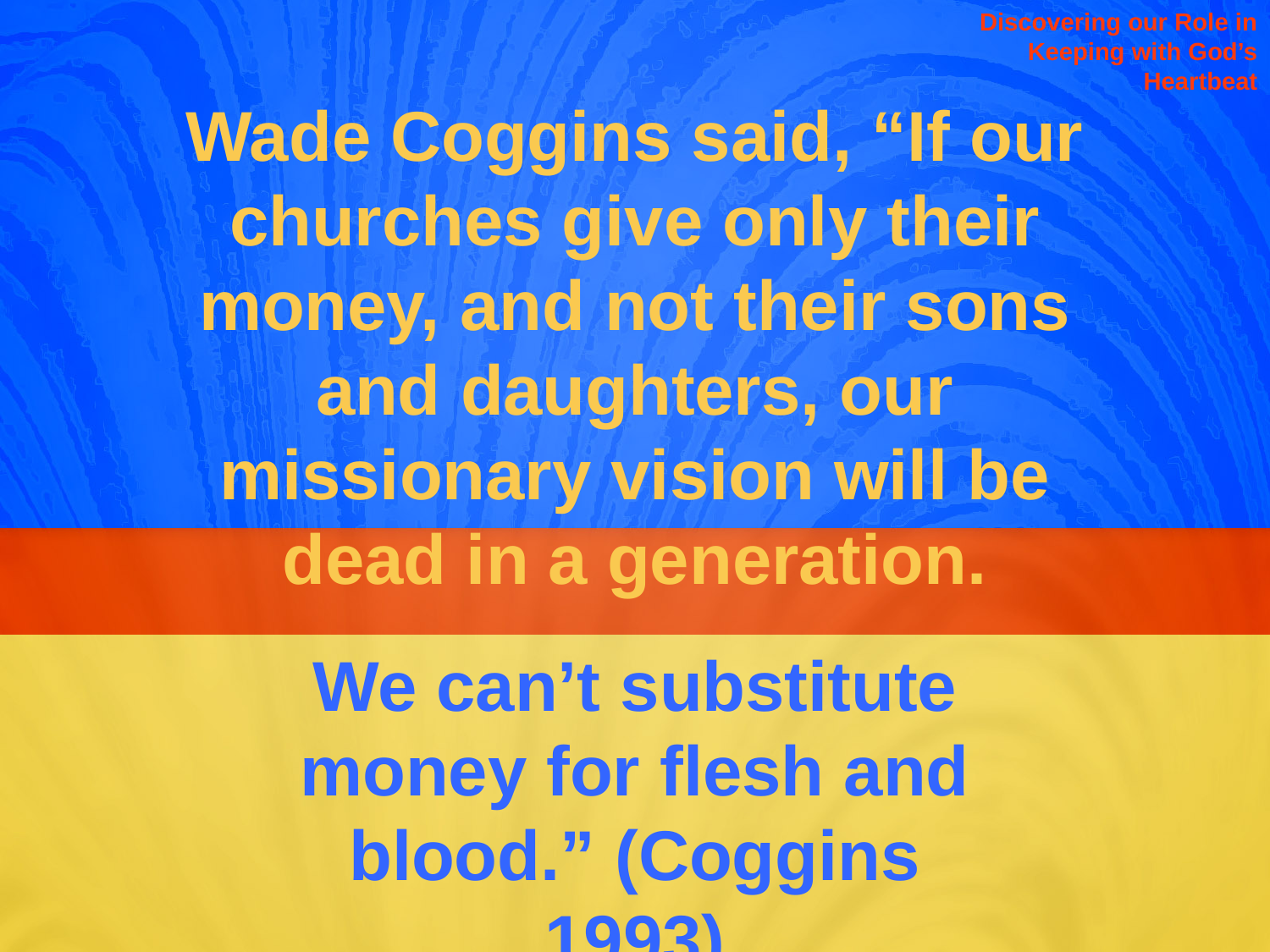

Discovering our Role in Keeping with God’s Heartbeat
Wade Coggins said, “If our churches give only their money, and not their sons and daughters, our missionary vision will be dead in a generation.
We can’t substitute money for flesh and blood.” (Coggins 1993)